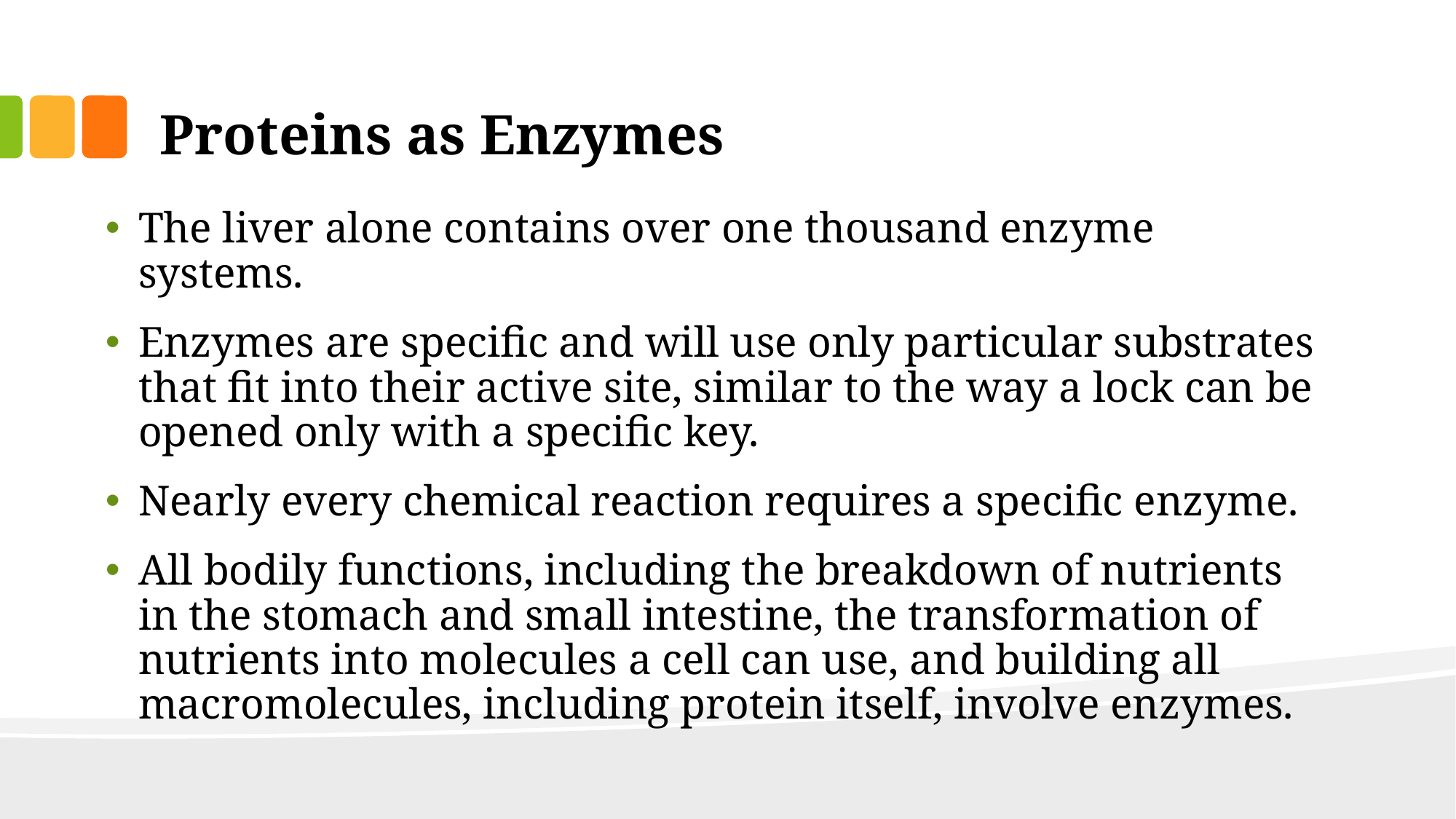

# Proteins as Enzymes
The liver alone contains over one thousand enzyme systems.
Enzymes are specific and will use only particular substrates that fit into their active site, similar to the way a lock can be opened only with a specific key.
Nearly every chemical reaction requires a specific enzyme.
All bodily functions, including the breakdown of nutrients in the stomach and small intestine, the transformation of nutrients into molecules a cell can use, and building all macromolecules, including protein itself, involve enzymes.